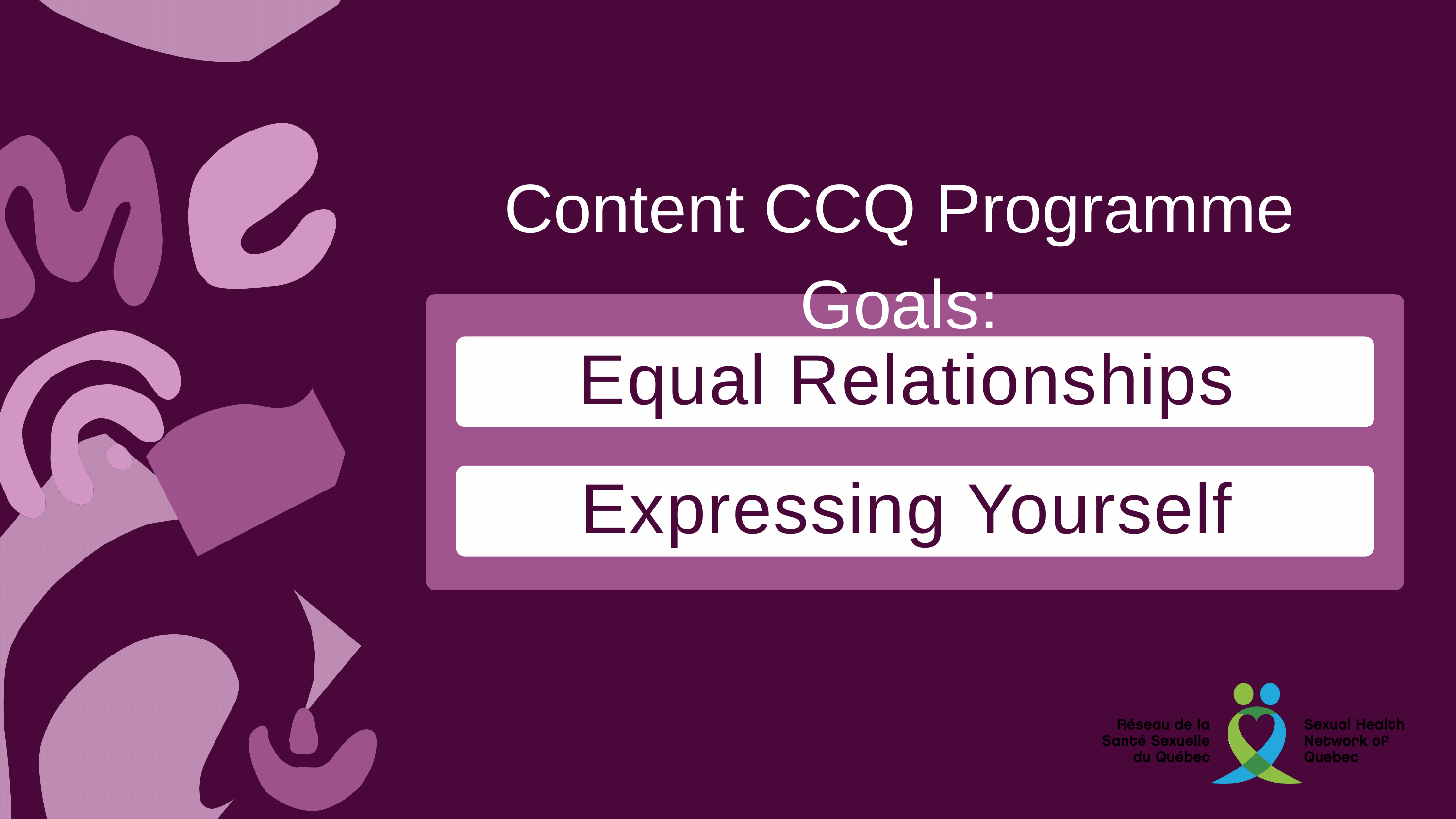

Content CCQ Programme Goals:

Equal Relationships

Expressing Yourself